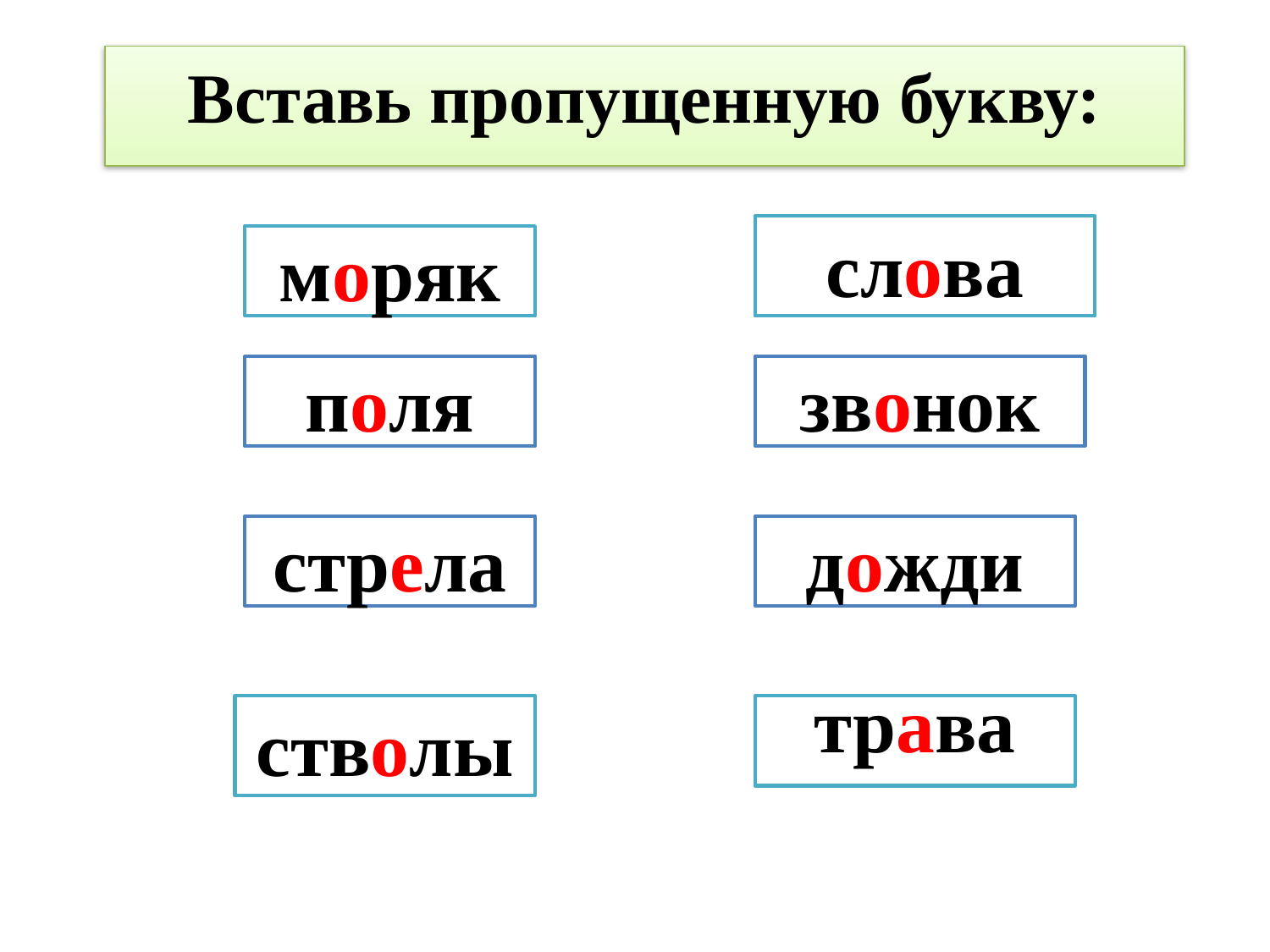

#
Вставь пропущенную букву:

слова
моряк
поля
звонок
стрела
дожди
стволы
трава